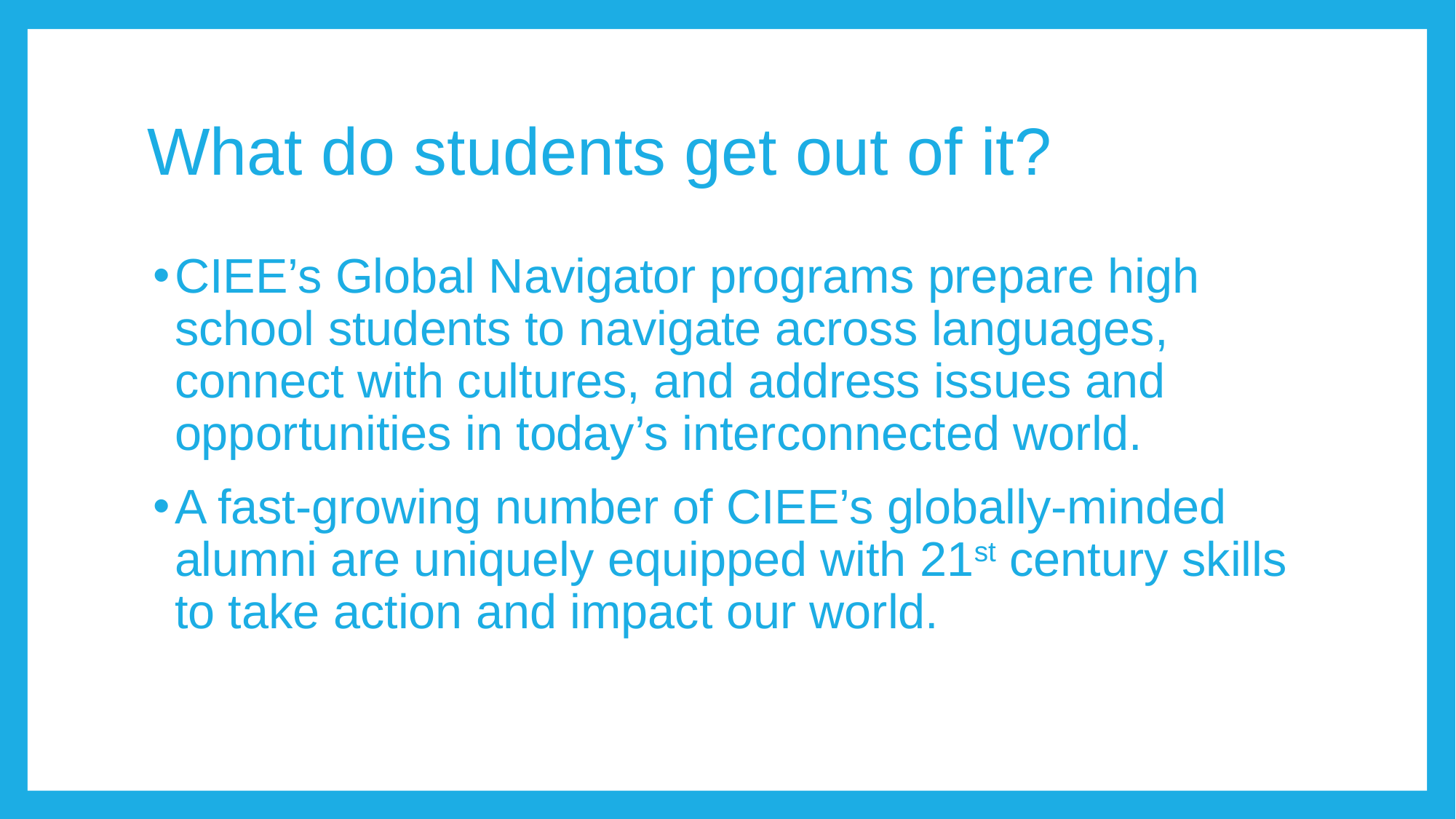

# What do students get out of it?
CIEE’s Global Navigator programs prepare high school students to navigate across languages, connect with cultures, and address issues and opportunities in today’s interconnected world.
A fast-growing number of CIEE’s globally-minded alumni are uniquely equipped with 21st century skills to take action and impact our world.